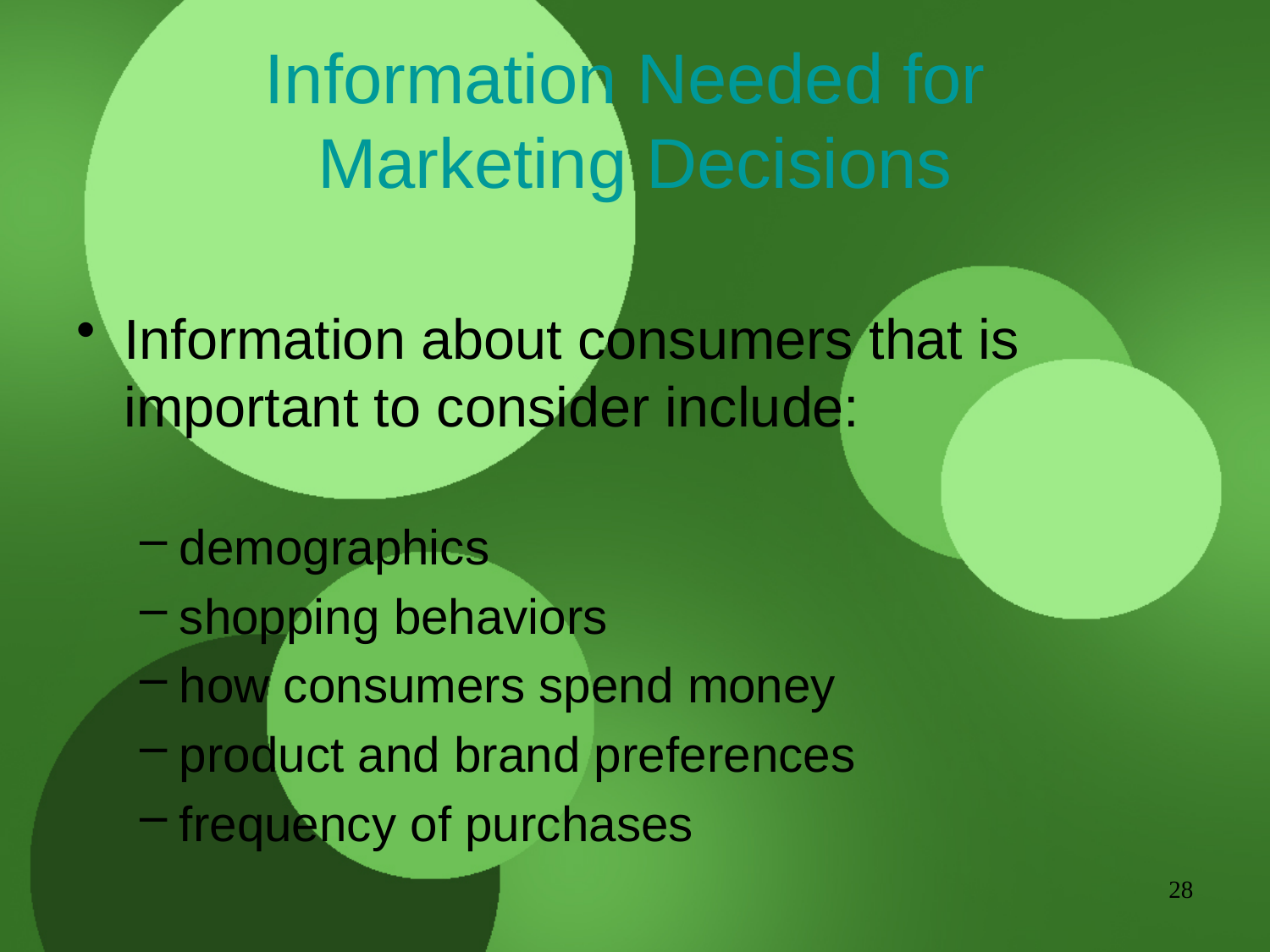

# Information Needed for Marketing Decisions
Information about consumers that is important to consider include:
demographics
shopping behaviors
how consumers spend money
product and brand preferences
frequency of purchases
28